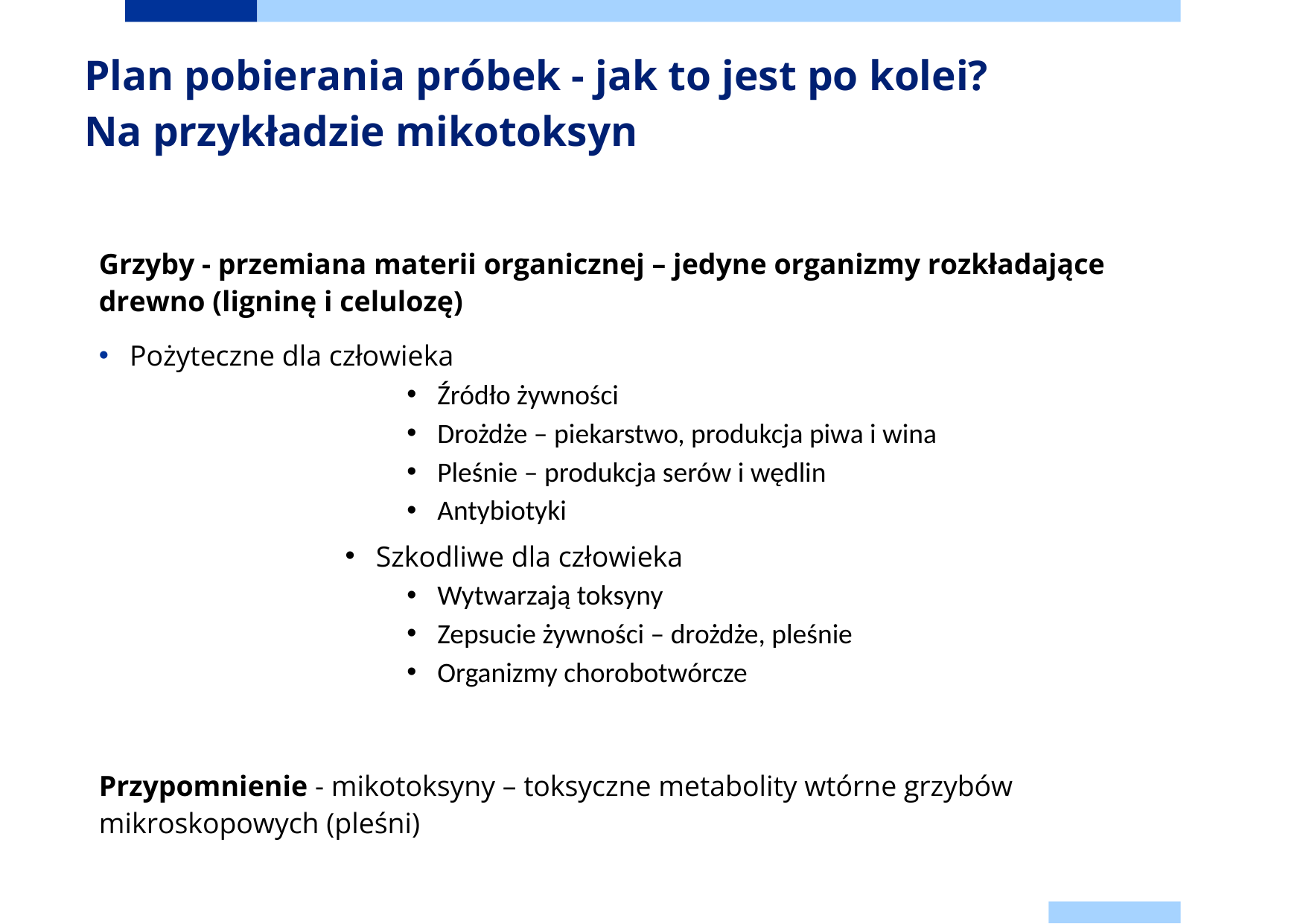

# Plan pobierania próbek - jak to jest po kolei? Na przykładzie mikotoksyn
Grzyby - przemiana materii organicznej – jedyne organizmy rozkładające drewno (ligninę i celulozę)
Pożyteczne dla człowieka
Źródło żywności
Drożdże – piekarstwo, produkcja piwa i wina
Pleśnie – produkcja serów i wędlin
Antybiotyki
Szkodliwe dla człowieka
Wytwarzają toksyny
Zepsucie żywności – drożdże, pleśnie
Organizmy chorobotwórcze

Przypomnienie - mikotoksyny – toksyczne metabolity wtórne grzybów mikroskopowych (pleśni)